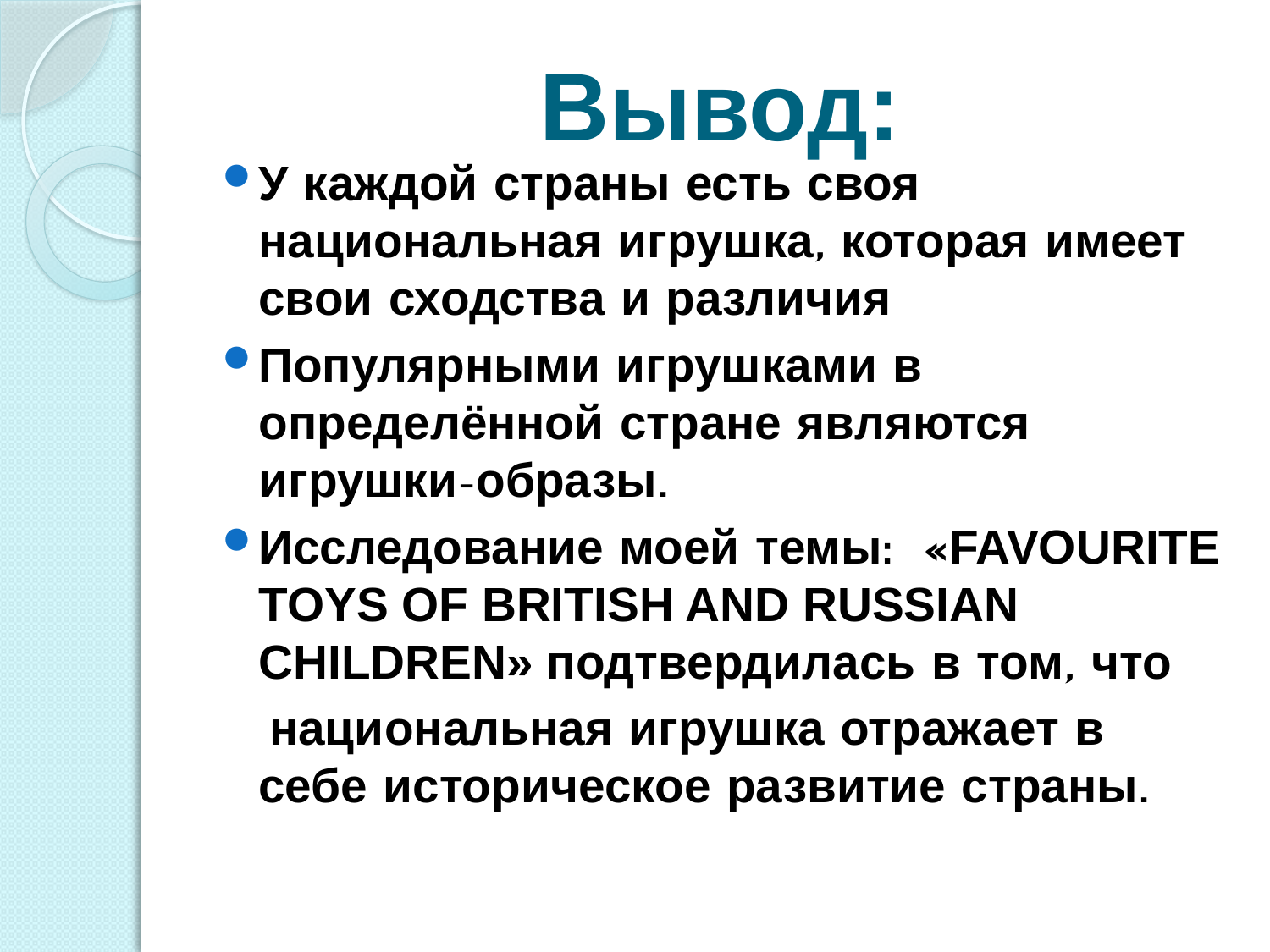

# Вывод:
У каждой страны есть своя национальная игрушка, которая имеет свои сходства и различия
Популярными игрушками в определённой стране являются игрушки-образы.
Исследование моей темы:  «FAVOURITE TOYS OF BRITISH AND RUSSIAN CHILDREN» подтвердилась в том, что
   национальная игрушка отражает в себе историческое развитие страны.